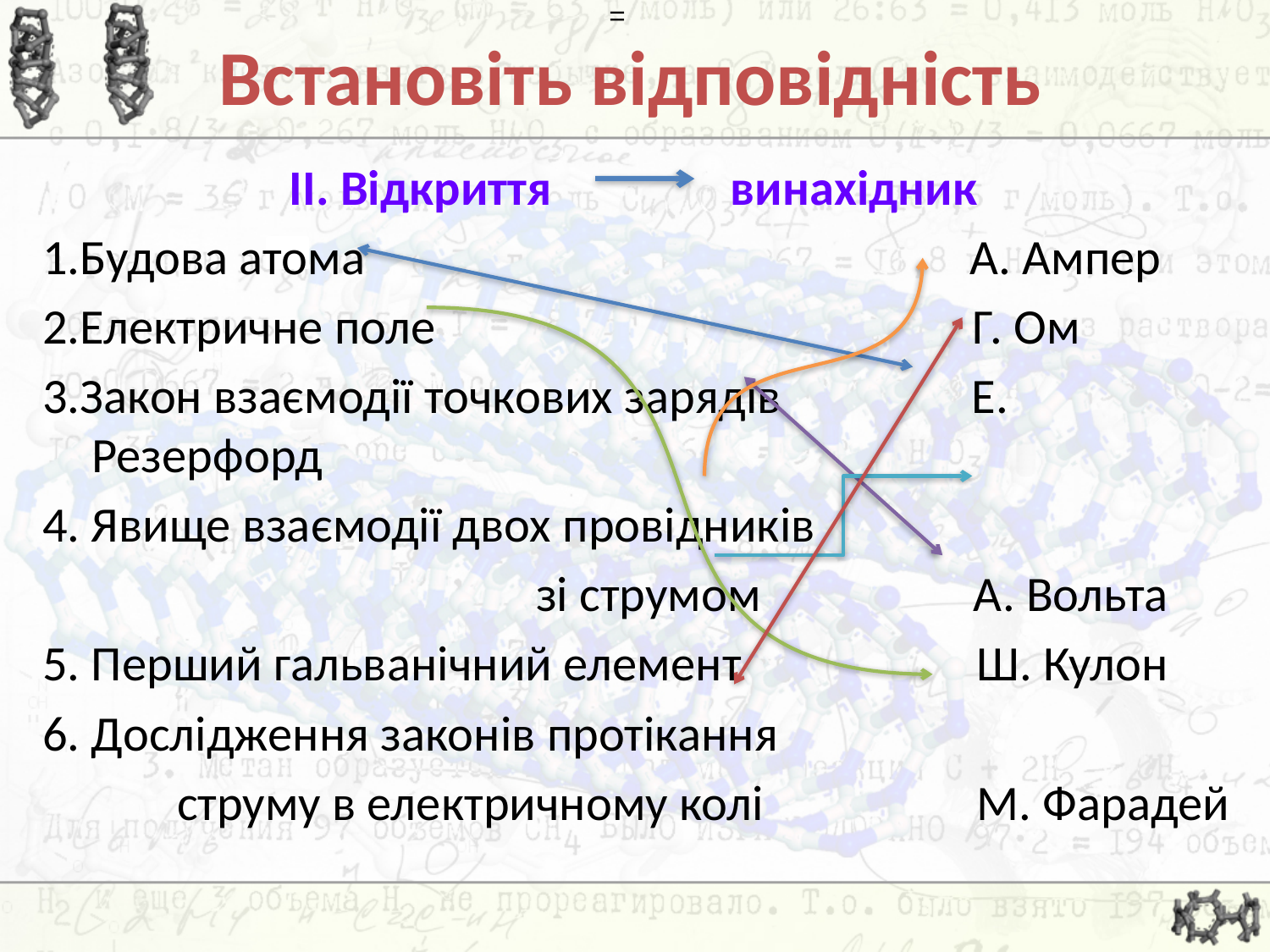

=
# Встановіть відповідність

ІІ. Відкриття                винахідник
1.Будова атома                                                      А. Ампер
2.Електричне поле                                                Г. Ом
3.Закон взаємодії точкових зарядів                 Е. Резерфорд
4. Явище взаємодії двох провідників
                                            зі струмом                   А. Вольта
5. Перший гальванічний елемент                     Ш. Кулон
6. Дослідження законів протікання
            струму в електричному колі                   М. Фарадей